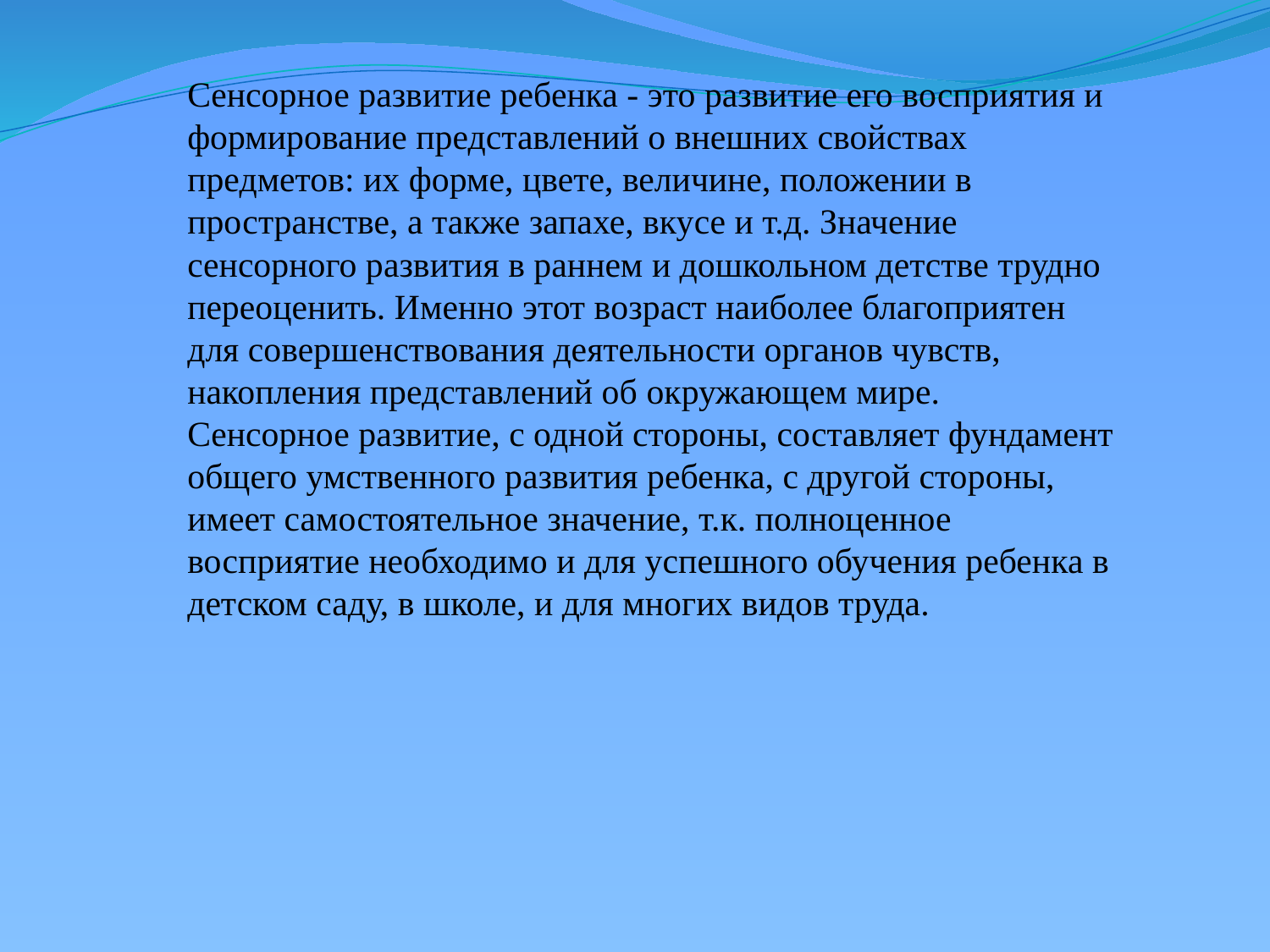

Сенсорное развитие ребенка - это развитие его восприятия и формирование представлений о внешних свойствах предметов: их форме, цвете, величине, положении в пространстве, а также запахе, вкусе и т.д. Значение сенсорного развития в раннем и дошкольном детстве трудно переоценить. Именно этот возраст наиболее благоприятен для совершенствования деятельности органов чувств, накопления представлений об окружающем мире.
Сенсорное развитие, с одной стороны, составляет фундамент общего умственного развития ребенка, с другой стороны, имеет самостоятельное значение, т.к. полноценное восприятие необходимо и для успешного обучения ребенка в детском саду, в школе, и для многих видов труда.